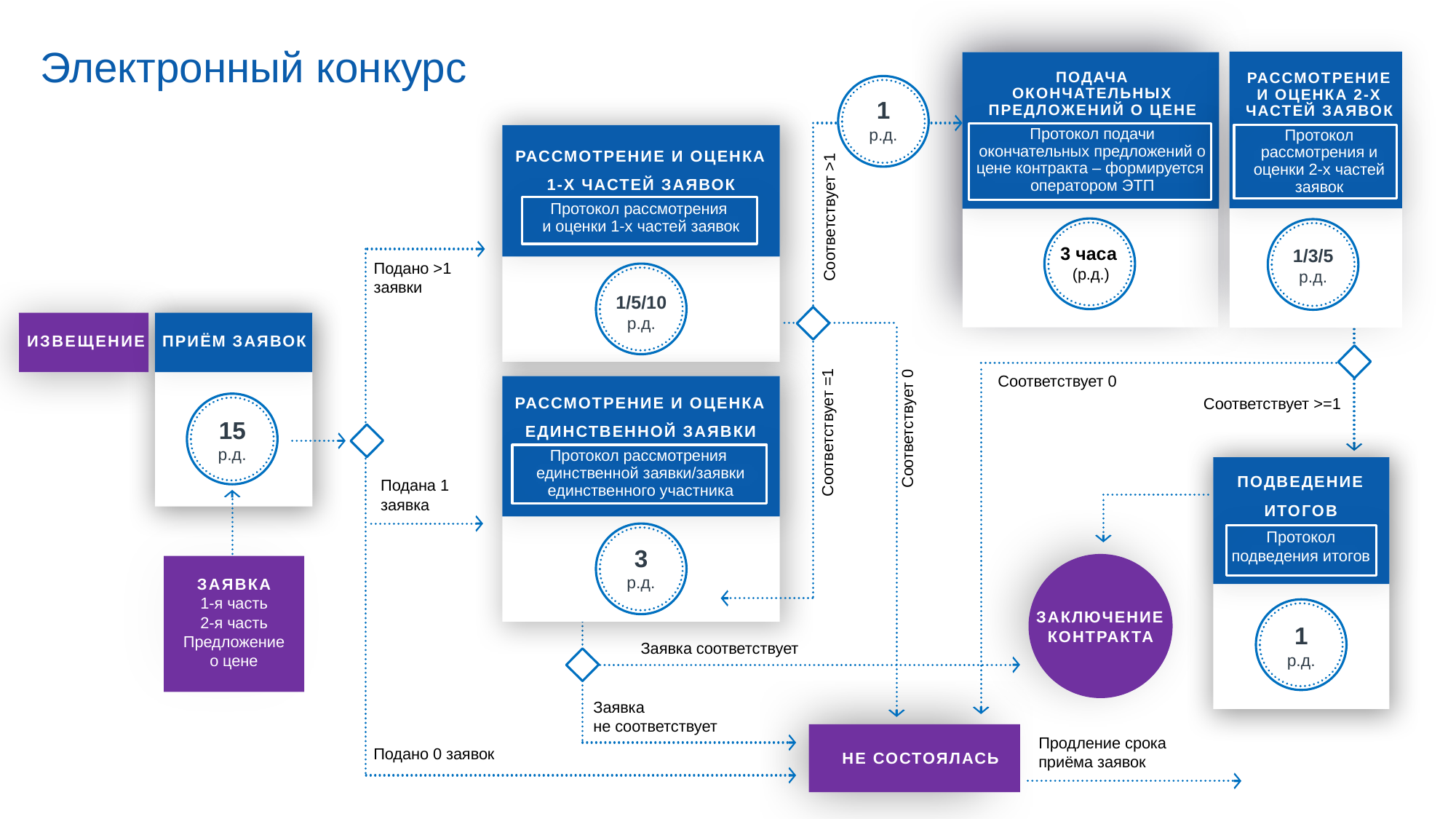

Электронный конкурс

ПОДАЧА ОКОНЧАТЕЛЬНЫХ ПРЕДЛОЖЕНИЙ О ЦЕНЕ
Протокол подачи окончательных предложений о цене контракта – формируется  оператором ЭТП

РАССМОТРЕНИЕ И ОЦЕНКА 2-Х ЧАСТЕЙ ЗАЯВОК
Протокол рассмотрения и оценки 2-х частей заявок

1 р.д.

РАССМОТРЕНИЕ И ОЦЕНКА 1-Х ЧАСТЕЙ ЗАЯВОК
Протокол рассмотрения
и оценки 1-х частей заявок
Соответствует >1

3 часа
 (р.д.)
1/3/5 р.д.
Подано >1 заявки

1/5/10 р.д.

ИЗВЕЩЕНИЕ
ПРИЁМ ЗАЯВОК

Соответствует 0

РАССМОТРЕНИЕ И ОЦЕНКА ЕДИНСТВЕННОЙ ЗАЯВКИ
Протокол рассмотрения
единственной заявки/заявки единственного участника
Соответствует >=1
Соответствует 0

Соответствует =1
15 р.д.

ПОДВЕДЕНИЕ ИТОГОВ
Протокол подведения итогов

Подана 1 заявка

3 р.д.

ЗАЯВКА
1-я часть
2-я часть
Предложение о цене

ЗАКЛЮЧЕНИЕ КОНТРАКТА
1 р.д.
Заявка соответствует

Заявка
не соответствует

Продление срока приёма заявок
Подано 0 заявок
НЕ СОСТОЯЛАСЬ